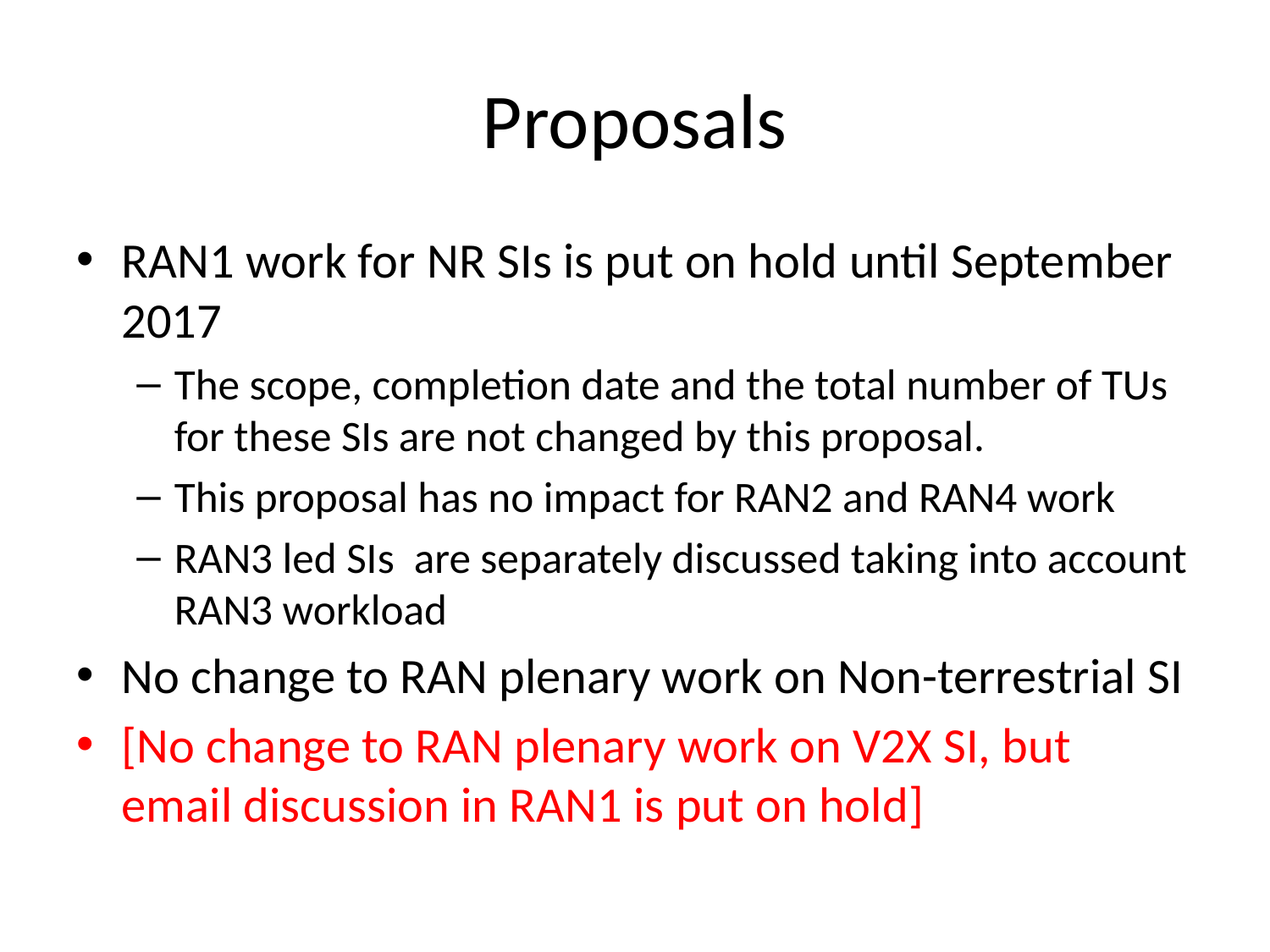

# Proposals
RAN1 work for NR SIs is put on hold until September 2017
The scope, completion date and the total number of TUs for these SIs are not changed by this proposal.
This proposal has no impact for RAN2 and RAN4 work
RAN3 led SIs  are separately discussed taking into account RAN3 workload
No change to RAN plenary work on Non-terrestrial SI
[No change to RAN plenary work on V2X SI, but email discussion in RAN1 is put on hold]